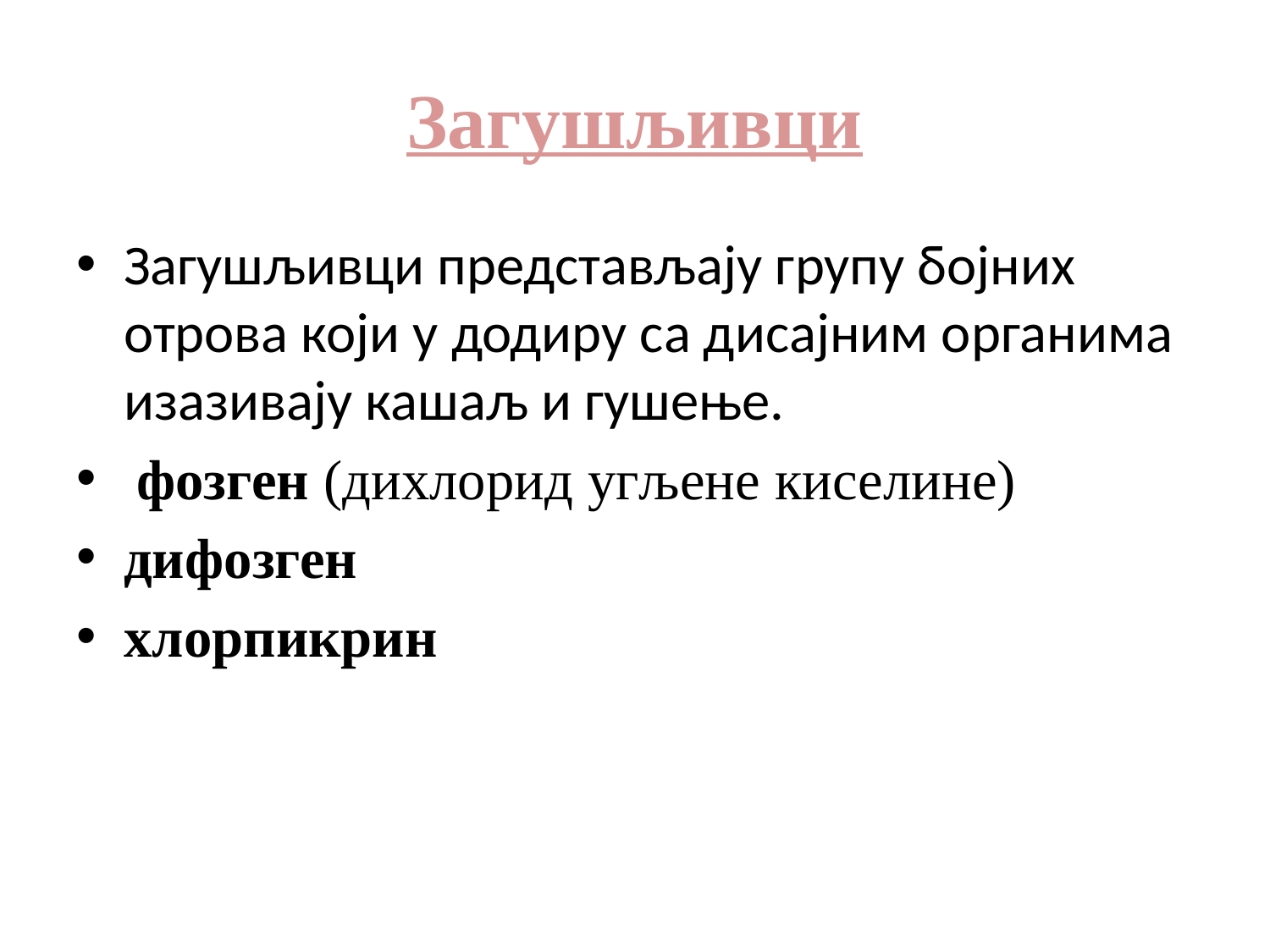

# Загушљивци
Загушљивци представљају групу бојних отрова који у додиру са дисајним органима изазивају кашаљ и гушење.
 фозген (дихлорид угљене киселине)
дифозген
хлорпикрин